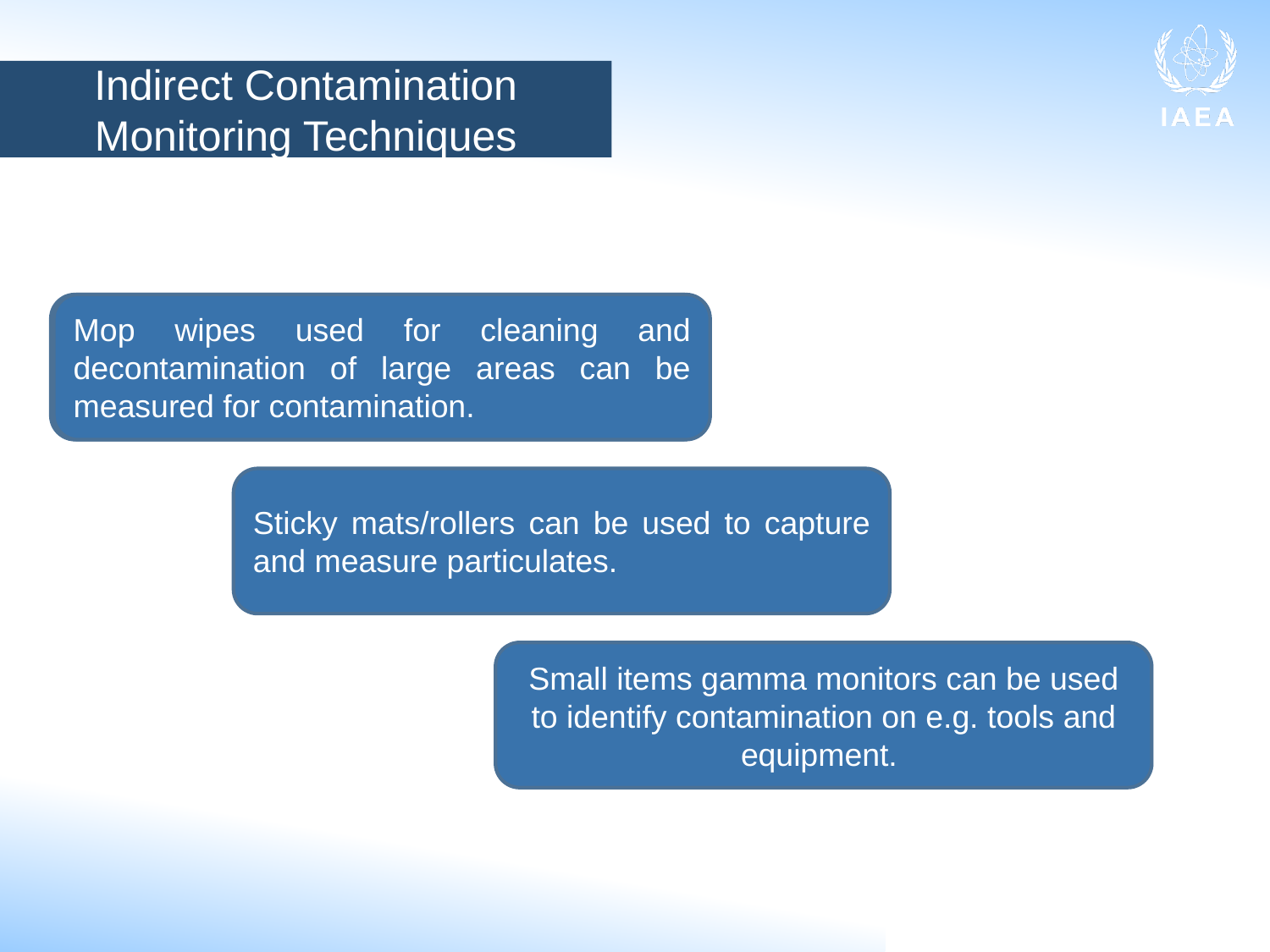

Indirect Contamination Monitoring Techniques

Mop wipes used for cleaning and decontamination of large areas can be measured for contamination.
Sticky mats/rollers can be used to capture and measure particulates.

Small items gamma monitors can be used to identify contamination on e.g. tools and equipment.